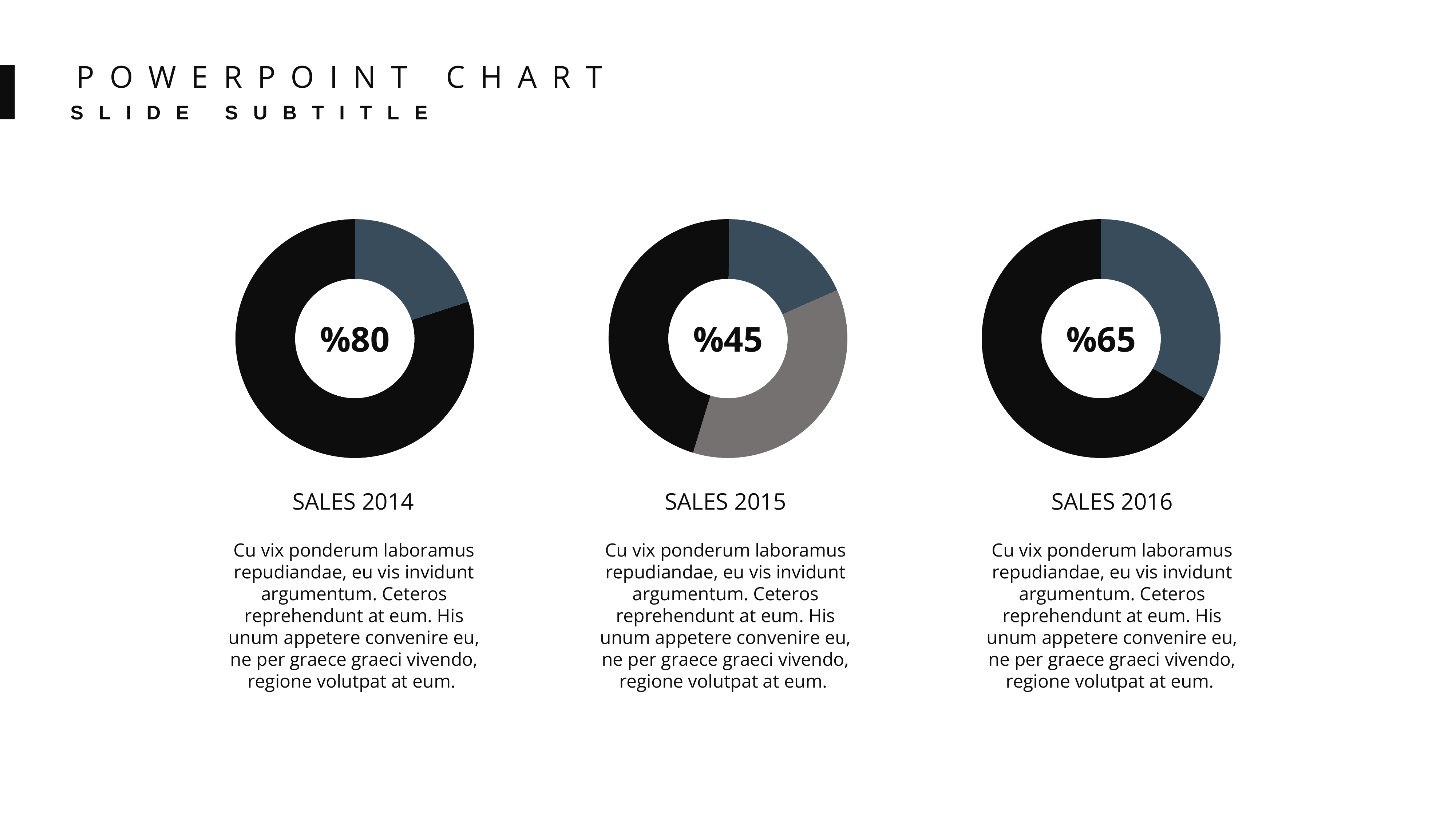

POWERPOINT CHART

SLIDE SUBTITLE

### Chart

| Category | Sales |
|---|---|
| 1st Qtr | 8.0 |
| 2nd Qtr | 2.0 |

### Chart

| Category | Sales |
|---|---|
| 1st Qtr | 5.0 |
| 2nd Qtr | 2.0 |
| 3RD Qtr | 4.0 |

### Chart

| Category | Sales |
|---|---|
| 1st Qtr | 4.0 |
| 2nd Qtr | 2.0 |
%80
%45
%65
SALES 2014
SALES 2015
SALES 2016
Cu vix ponderum laboramus repudiandae, eu vis invidunt argumentum. Ceteros reprehendunt at eum. His unum appetere convenire eu, ne per graece graeci vivendo, regione volutpat at eum.
Cu vix ponderum laboramus repudiandae, eu vis invidunt argumentum. Ceteros reprehendunt at eum. His unum appetere convenire eu, ne per graece graeci vivendo, regione volutpat at eum.
Cu vix ponderum laboramus repudiandae, eu vis invidunt argumentum. Ceteros reprehendunt at eum. His unum appetere convenire eu, ne per graece graeci vivendo, regione volutpat at eum.